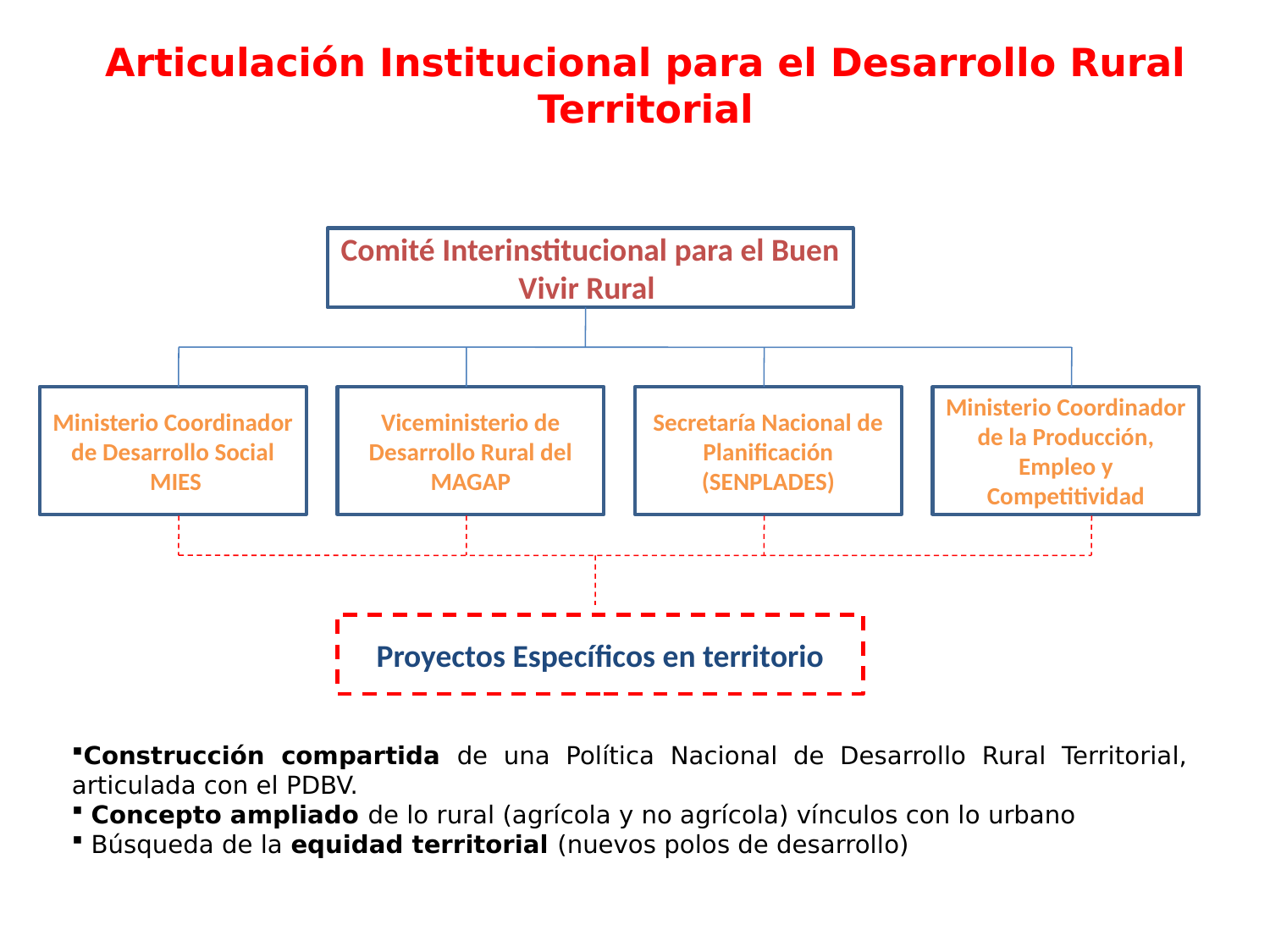

# Articulación Institucional para el Desarrollo Rural Territorial

Comité Interinstitucional para el Buen Vivir Rural
Ministerio Coordinador de Desarrollo Social
 MIES
Viceministerio de Desarrollo Rural del MAGAP
Secretaría Nacional de Planificación (SENPLADES)
Ministerio Coordinador de la Producción, Empleo y Competitividad
Proyectos Específicos en territorio
Construcción compartida de una Política Nacional de Desarrollo Rural Territorial, articulada con el PDBV.
 Concepto ampliado de lo rural (agrícola y no agrícola) vínculos con lo urbano
 Búsqueda de la equidad territorial (nuevos polos de desarrollo)